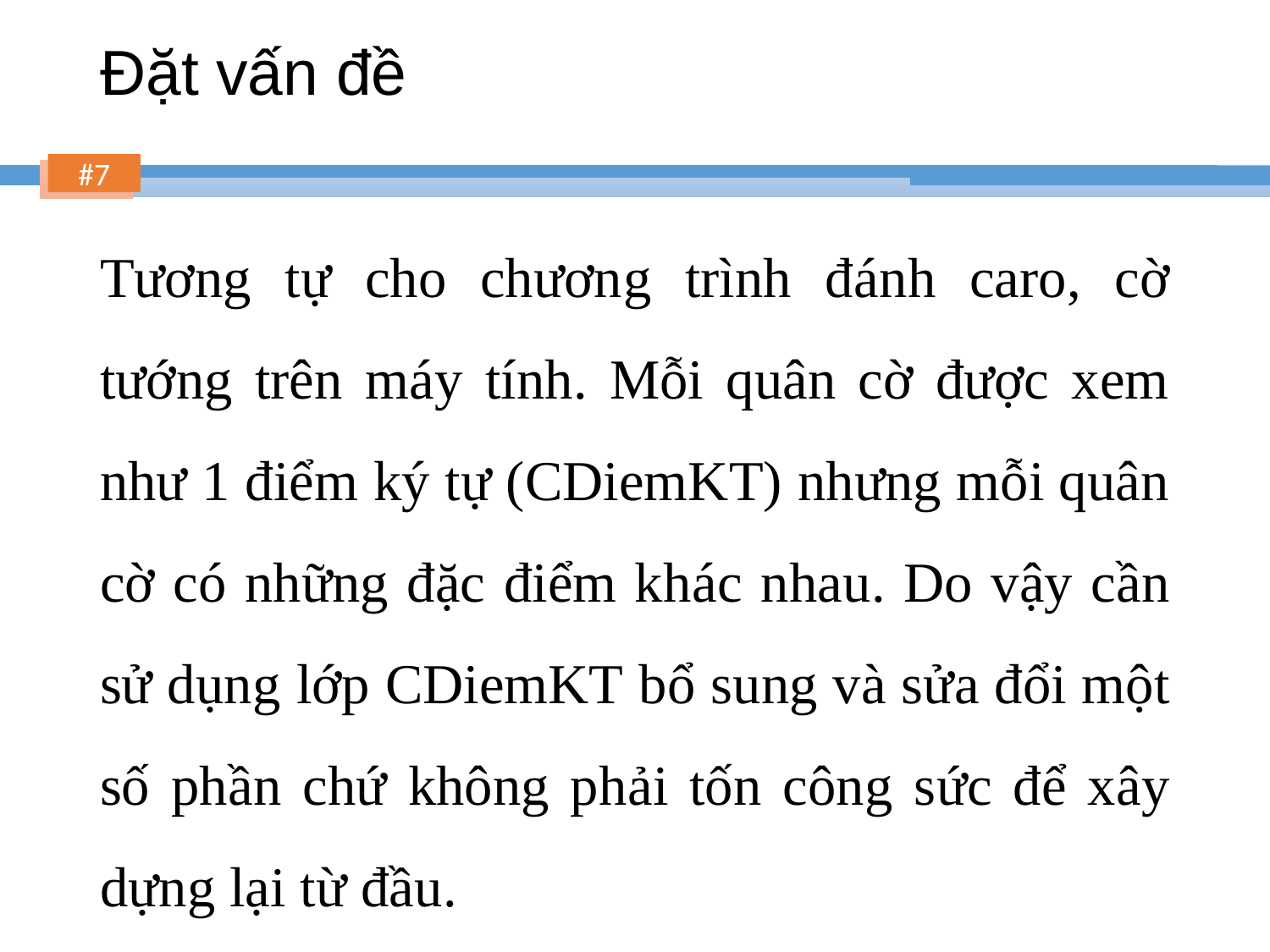

# Đặt vấn đề
Tương tự cho chương trình đánh caro, cờ tướng trên máy tính. Mỗi quân cờ được xem như 1 điểm ký tự (CDiemKT) nhưng mỗi quân cờ có những đặc điểm khác nhau. Do vậy cần sử dụng lớp CDiemKT bổ sung và sửa đổi một số phần chứ không phải tốn công sức để xây dựng lại từ đầu.
7